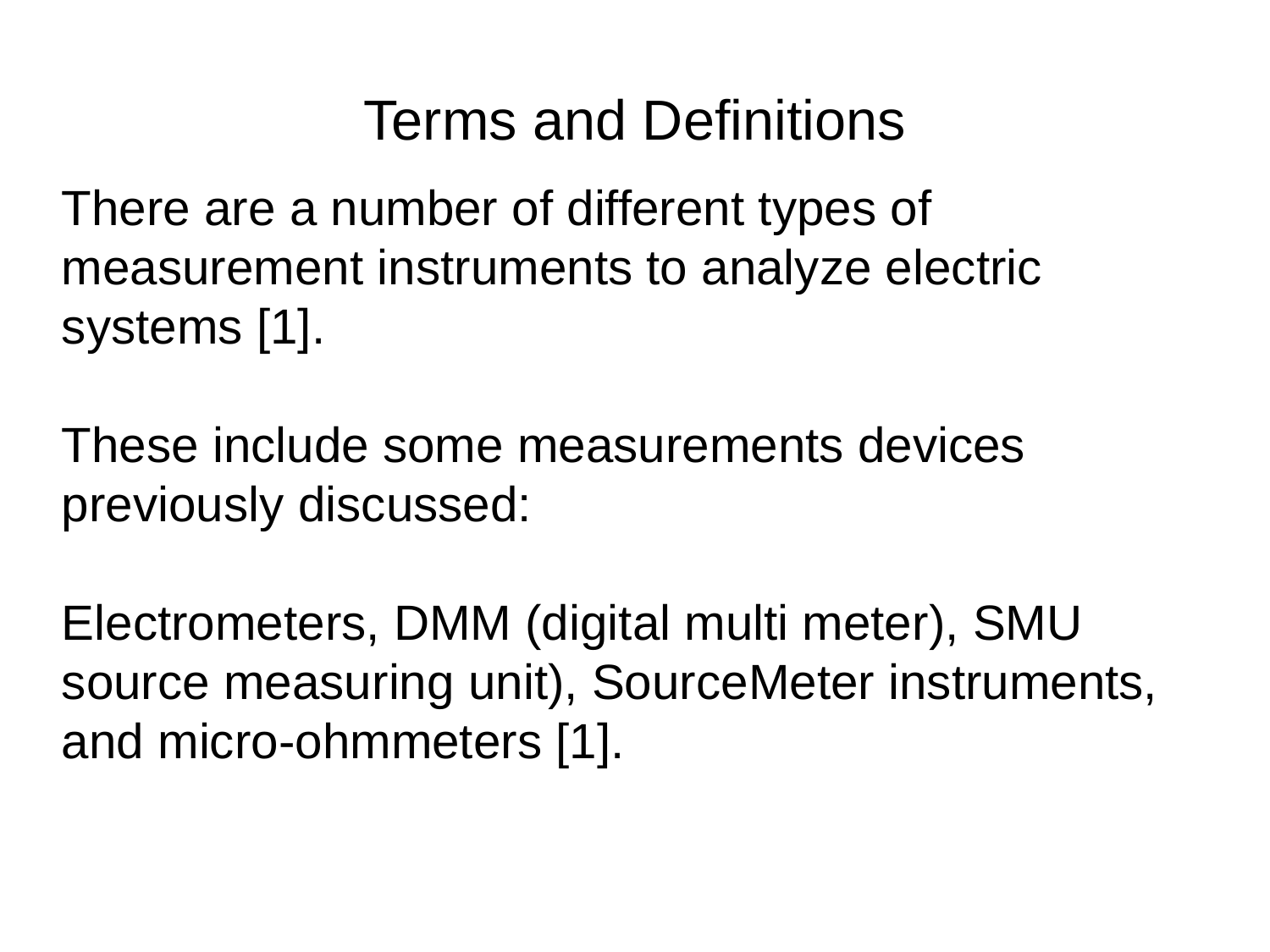

Terms and Definitions
There are a number of different types of measurement instruments to analyze electric systems [1].

These include some measurements devices previously discussed:

Electrometers, DMM (digital multi meter), SMU  source measuring unit), SourceMeter instruments, and micro-ohmmeters [1].